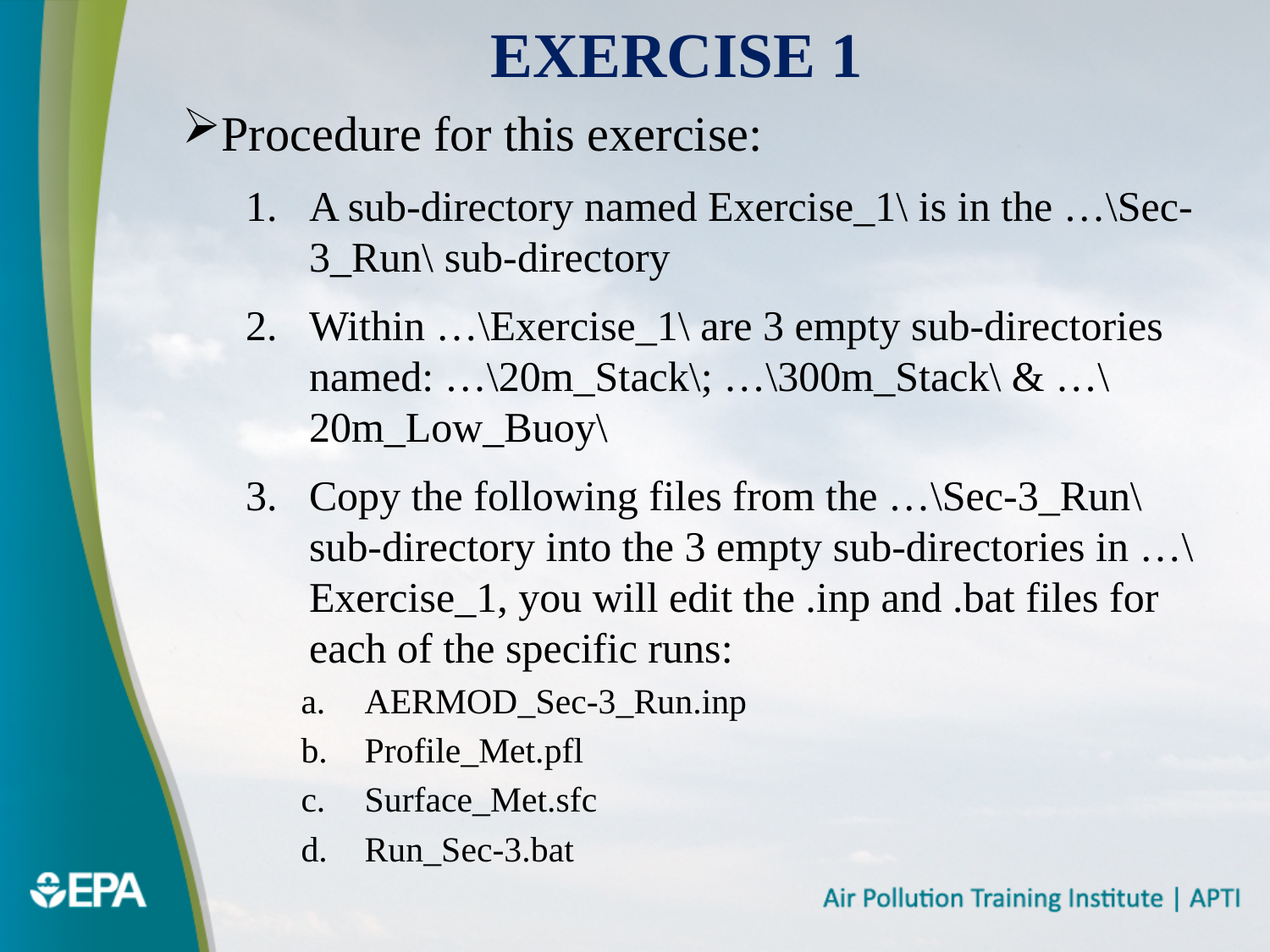

# Exercise 1
Procedure for this exercise:
A sub-directory named Exercise_1\ is in the …\Sec-3_Run\ sub-directory
Within …\Exercise_1\ are 3 empty sub-directories named: …\20m_Stack\; …\300m_Stack\ & …\20m_Low_Buoy\
Copy the following files from the …\Sec-3_Run\ sub-directory into the 3 empty sub-directories in …\Exercise_1, you will edit the .inp and .bat files for each of the specific runs:
AERMOD_Sec-3_Run.inp
Profile_Met.pfl
Surface_Met.sfc
Run_Sec-3.bat